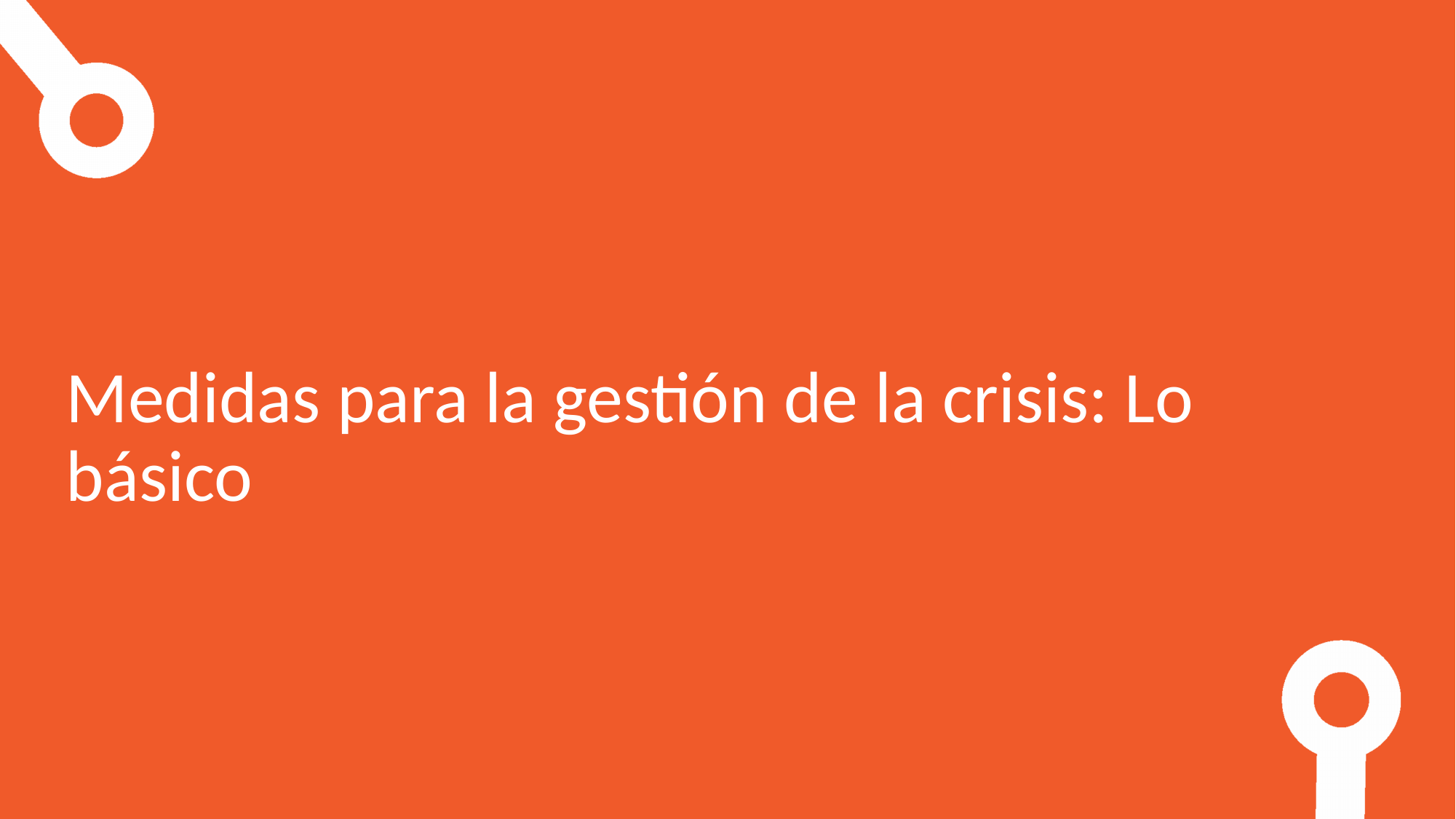

Medidas para la gestión de la crisis: Lo básico